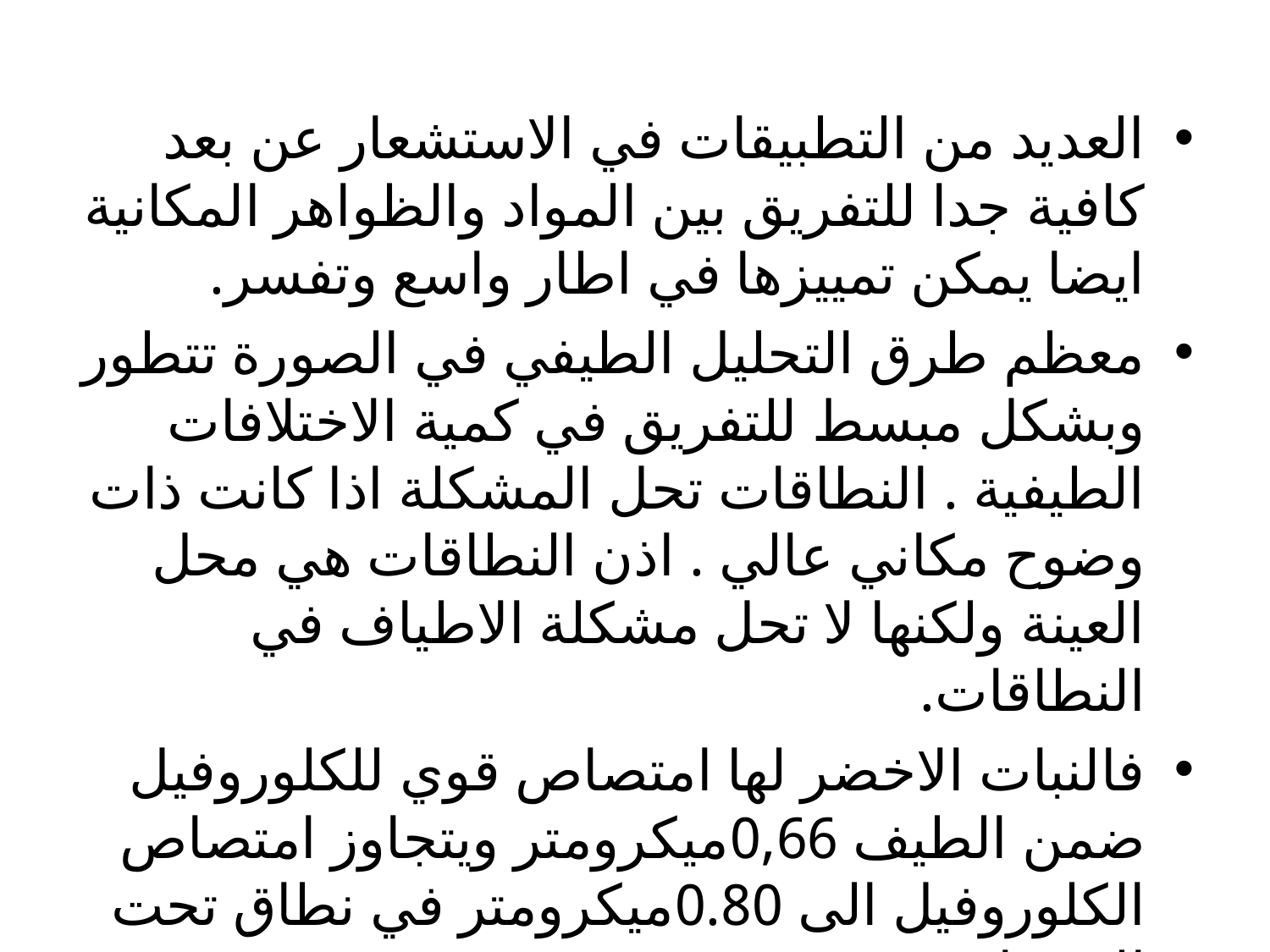

العديد من التطبيقات في الاستشعار عن بعد كافية جدا للتفريق بين المواد والظواهر المكانية ايضا يمكن تمييزها في اطار واسع وتفسر.
معظم طرق التحليل الطيفي في الصورة تتطور وبشكل مبسط للتفريق في كمية الاختلافات الطيفية . النطاقات تحل المشكلة اذا كانت ذات وضوح مكاني عالي . اذن النطاقات هي محل العينة ولكنها لا تحل مشكلة الاطياف في النطاقات.
فالنبات الاخضر لها امتصاص قوي للكلوروفيل ضمن الطيف 0,66ميكرومتر ويتجاوز امتصاص الكلوروفيل الى 0.80ميكرومتر في نطاق تحت الحمراء.